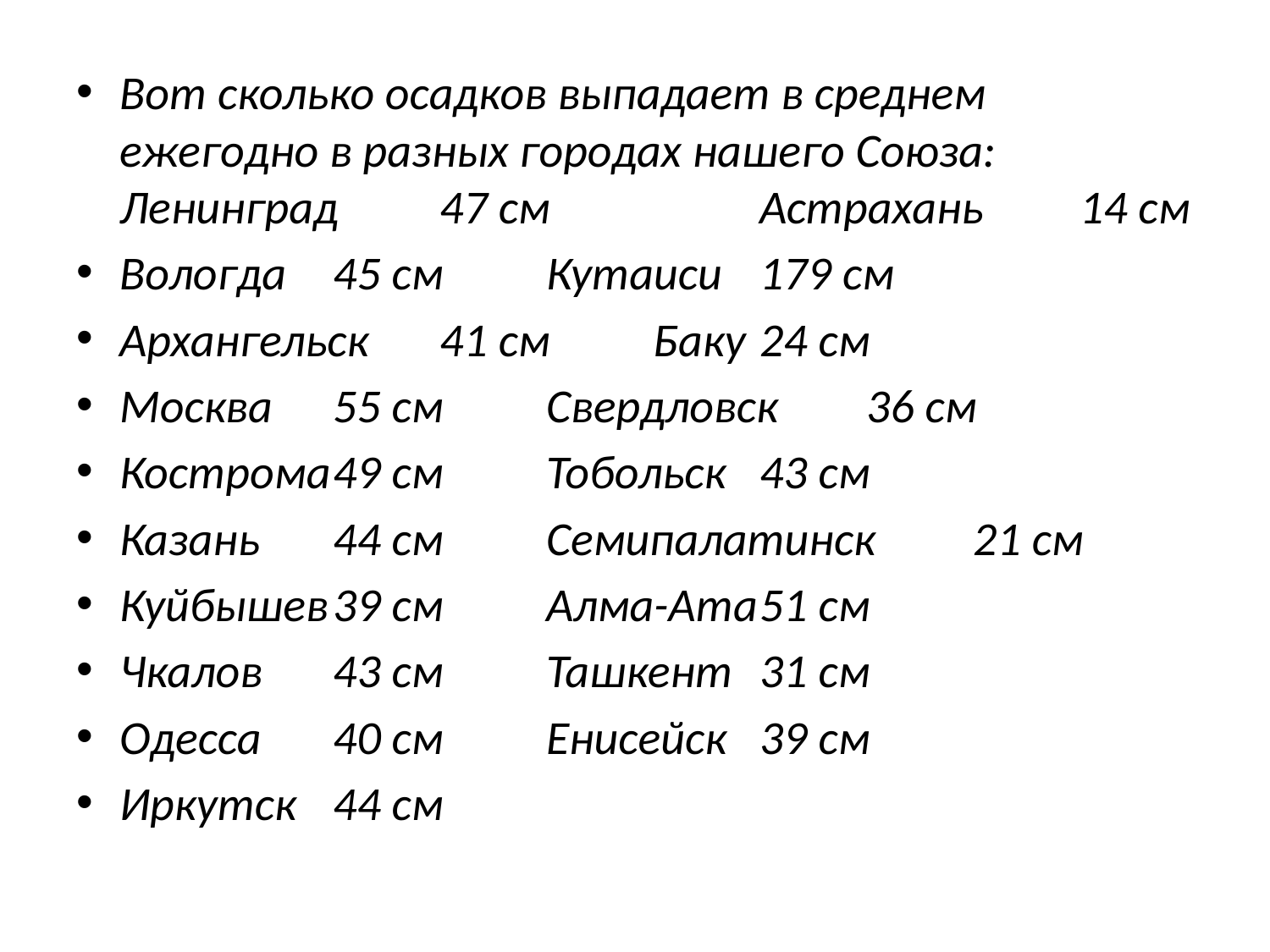

Вот сколько осадков выпадает в среднем ежегодно в разных городах нашего Союза: Ленинград	47 см	 	Астрахань	14 см
Вологда	45 см		Кутаиси	179 см
Архангельск	41 см		Баку	24 см
Москва	55 см		Свердловск	36 см
Кострома	49 см		Тобольск	43 см
Казань	44 см		Семипалатинск	21 см
Куйбышев	39 см		Алма-Ата	51 см
Чкалов	43 см		Ташкент	31 см
Одесса	40 см		Енисейск	39 см
Иркутск	44 см